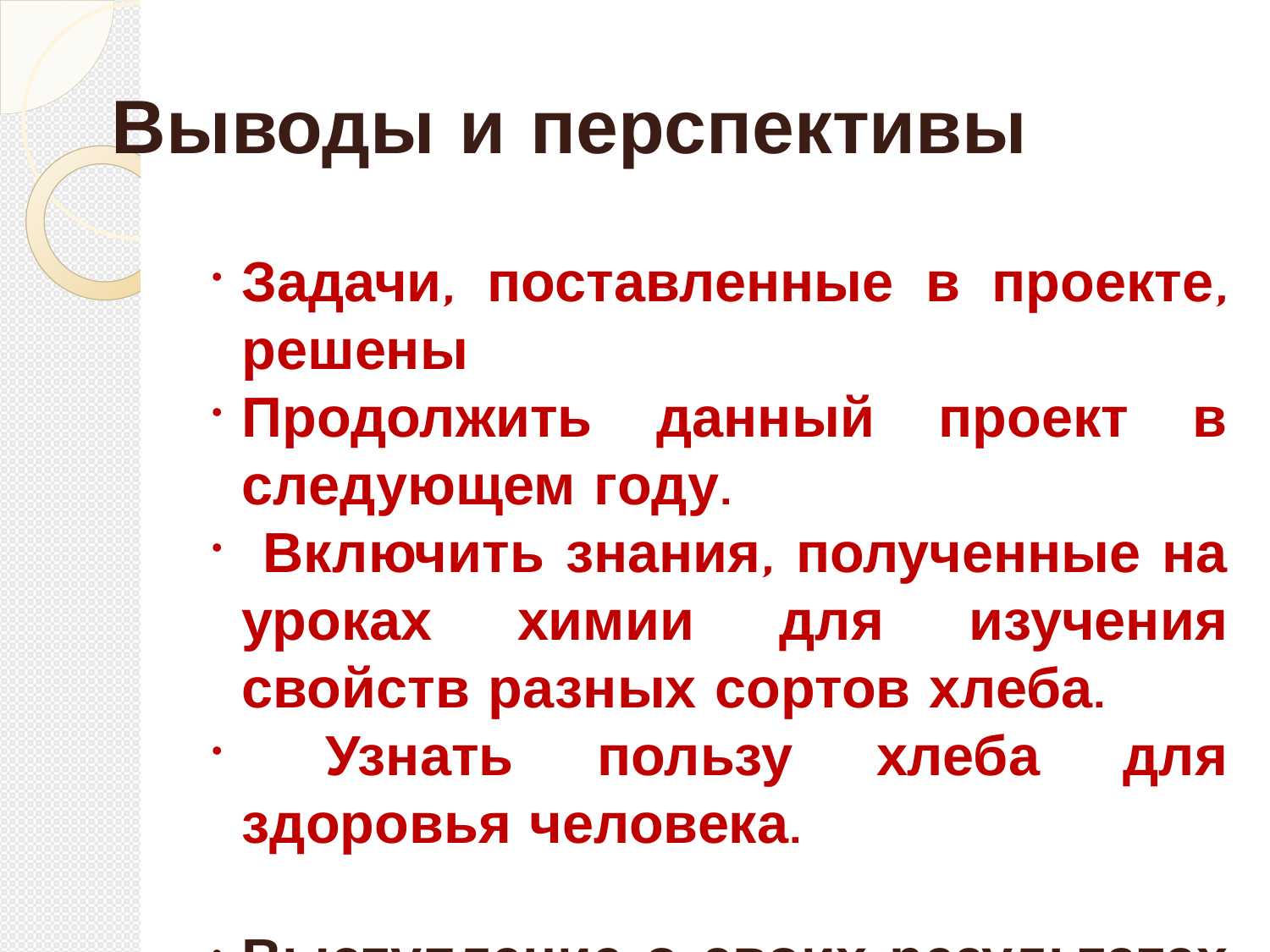

Выводы и перспективы

Задачи, поставленные в проекте, решены
Продолжить данный проект в следующем году.
 Включить знания, полученные на уроках химии для изучения свойств разных сортов хлеба.
 Узнать пользу хлеба для здоровья человека.

Выступление о своих результатах перед одноклассниками и учащимися нашей школы.